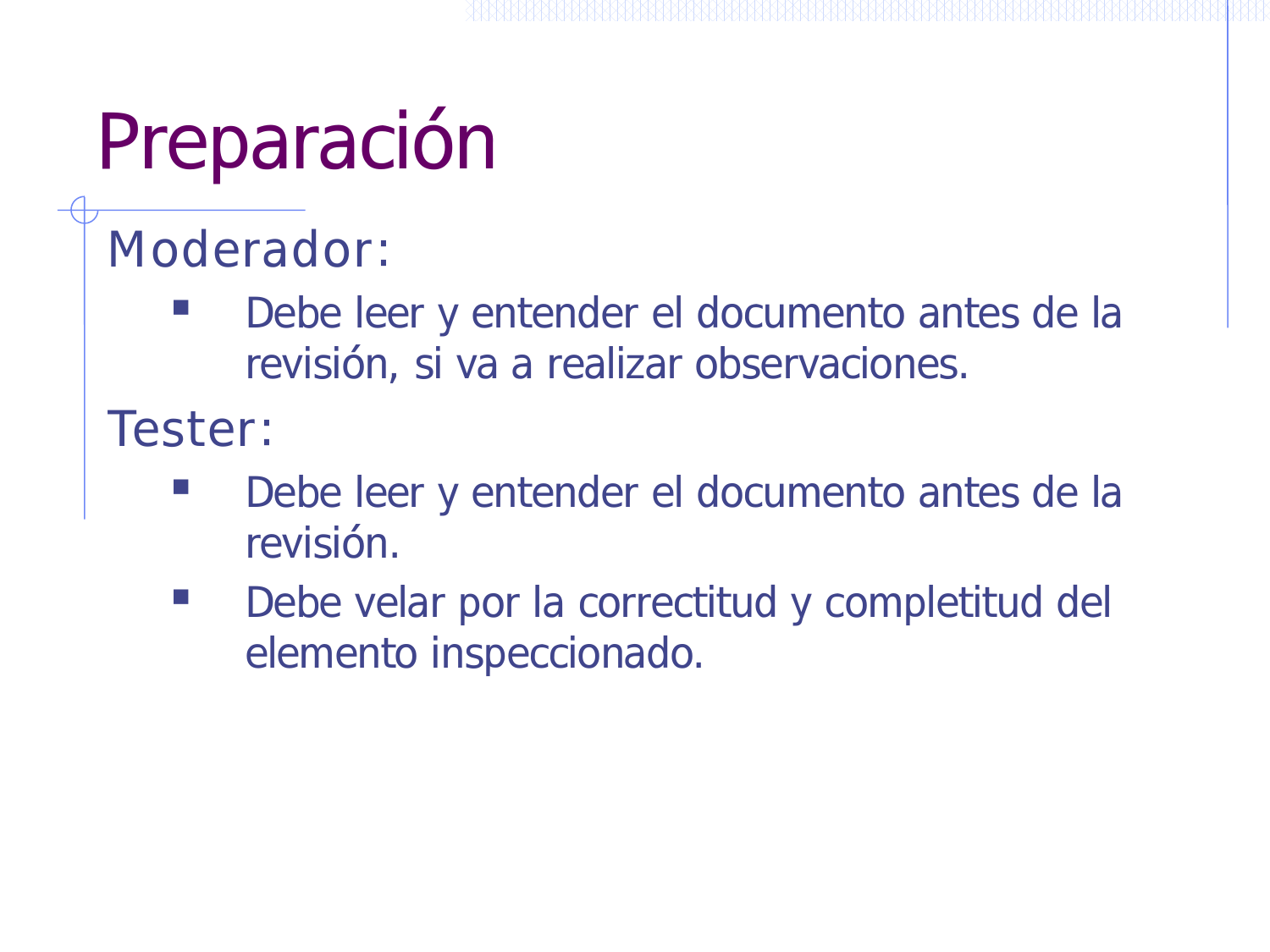

# Preparación
Moderador:
Debe leer y entender el documento antes de la revisión, si va a realizar observaciones.
Tester:
Debe leer y entender el documento antes de la revisión.
Debe velar por la correctitud y completitud del elemento inspeccionado.